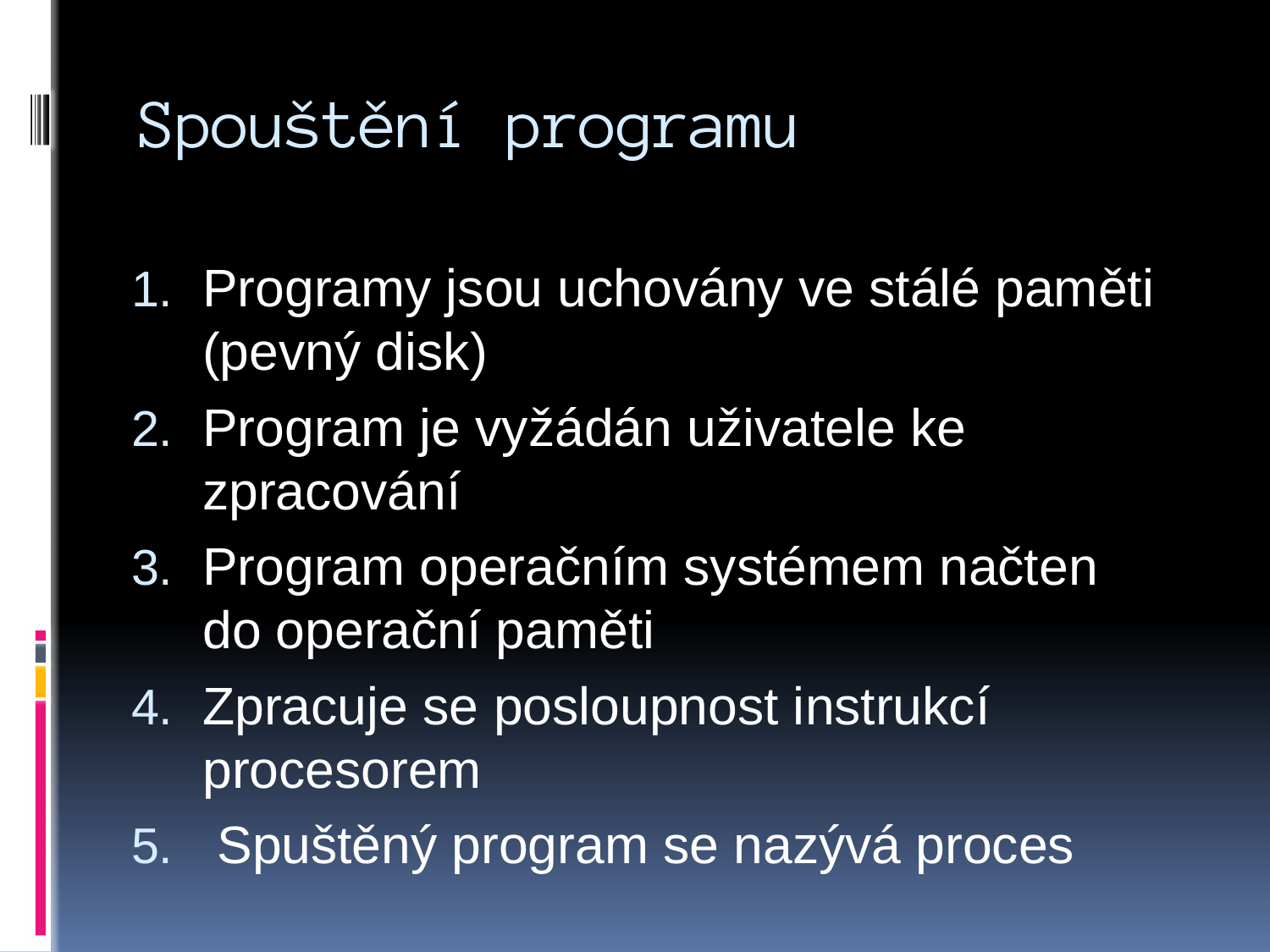

# Spouštění programu
Programy jsou uchovány ve stálé paměti (pevný disk)
Program je vyžádán uživatele ke zpracování
Program operačním systémem načten do operační paměti
Zpracuje se posloupnost instrukcí procesorem
 Spuštěný program se nazývá proces